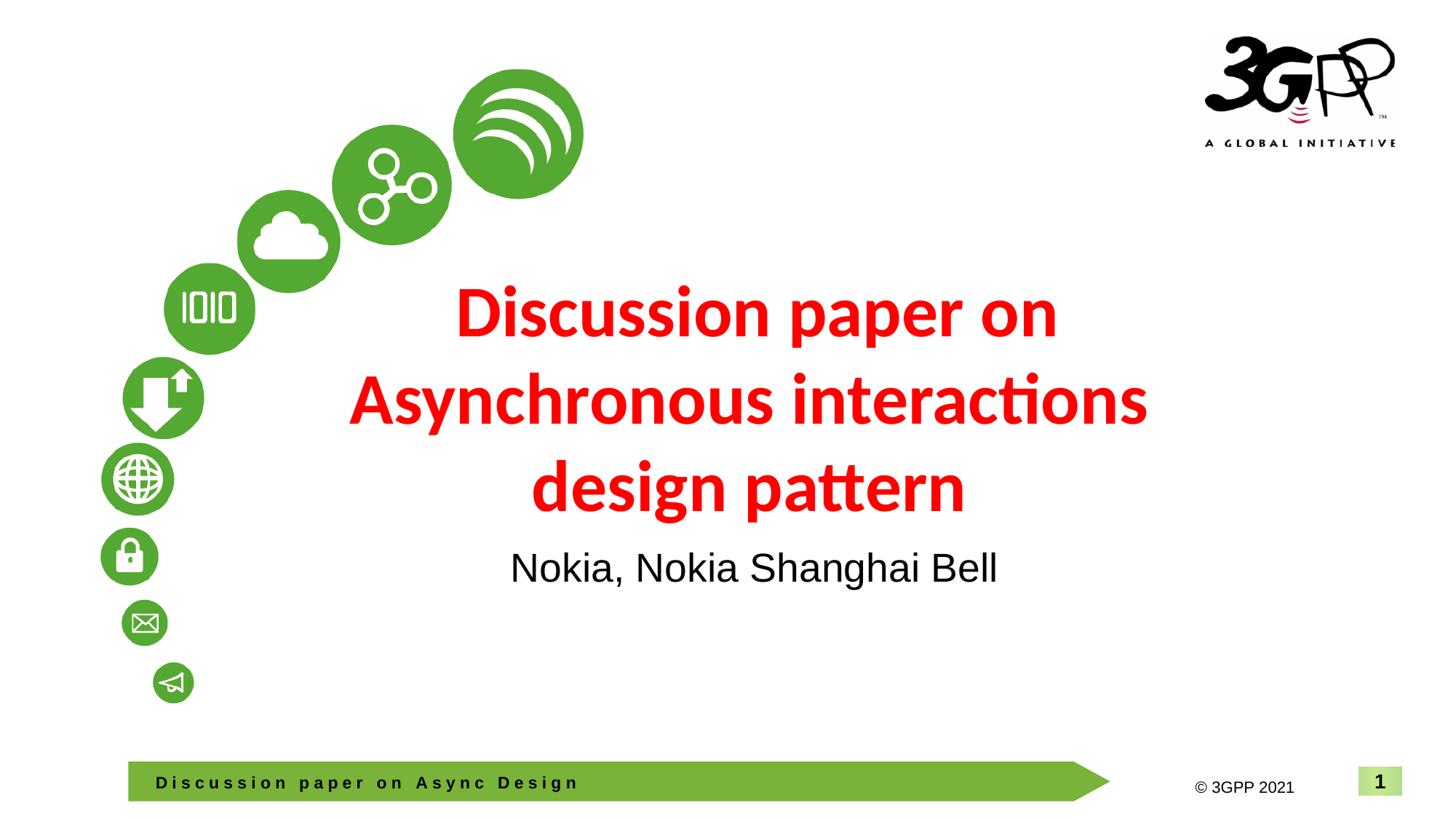

# Discussion paper on Asynchronous interactions design pattern
Nokia, Nokia Shanghai Bell